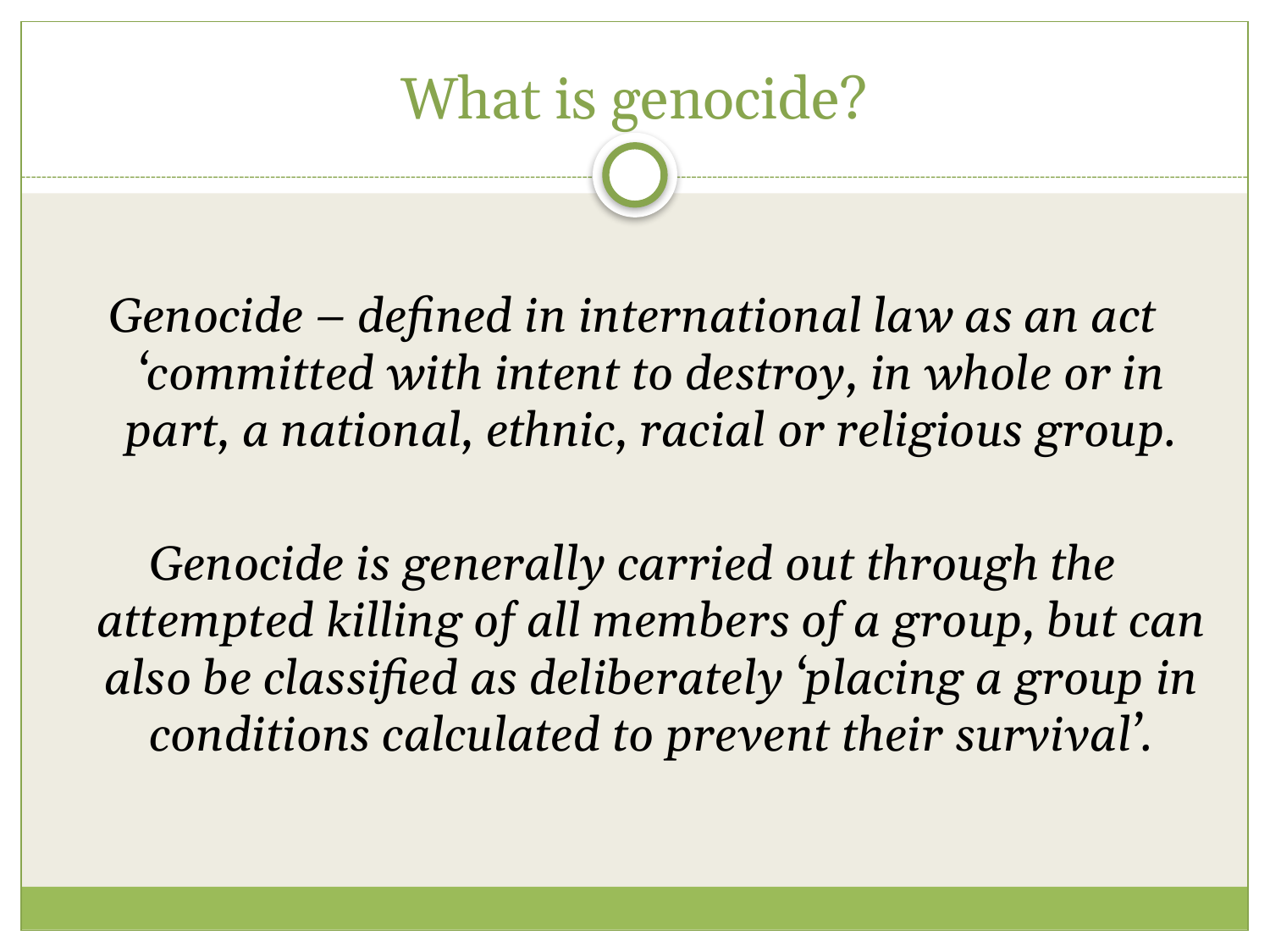

# What is genocide?

Genocide – defined in international law as an act ‘committed with intent to destroy, in whole or in part, a national, ethnic, racial or religious group.

Genocide is generally carried out through the attempted killing of all members of a group, but can also be classified as deliberately ‘placing a group in conditions calculated to prevent their survival’.